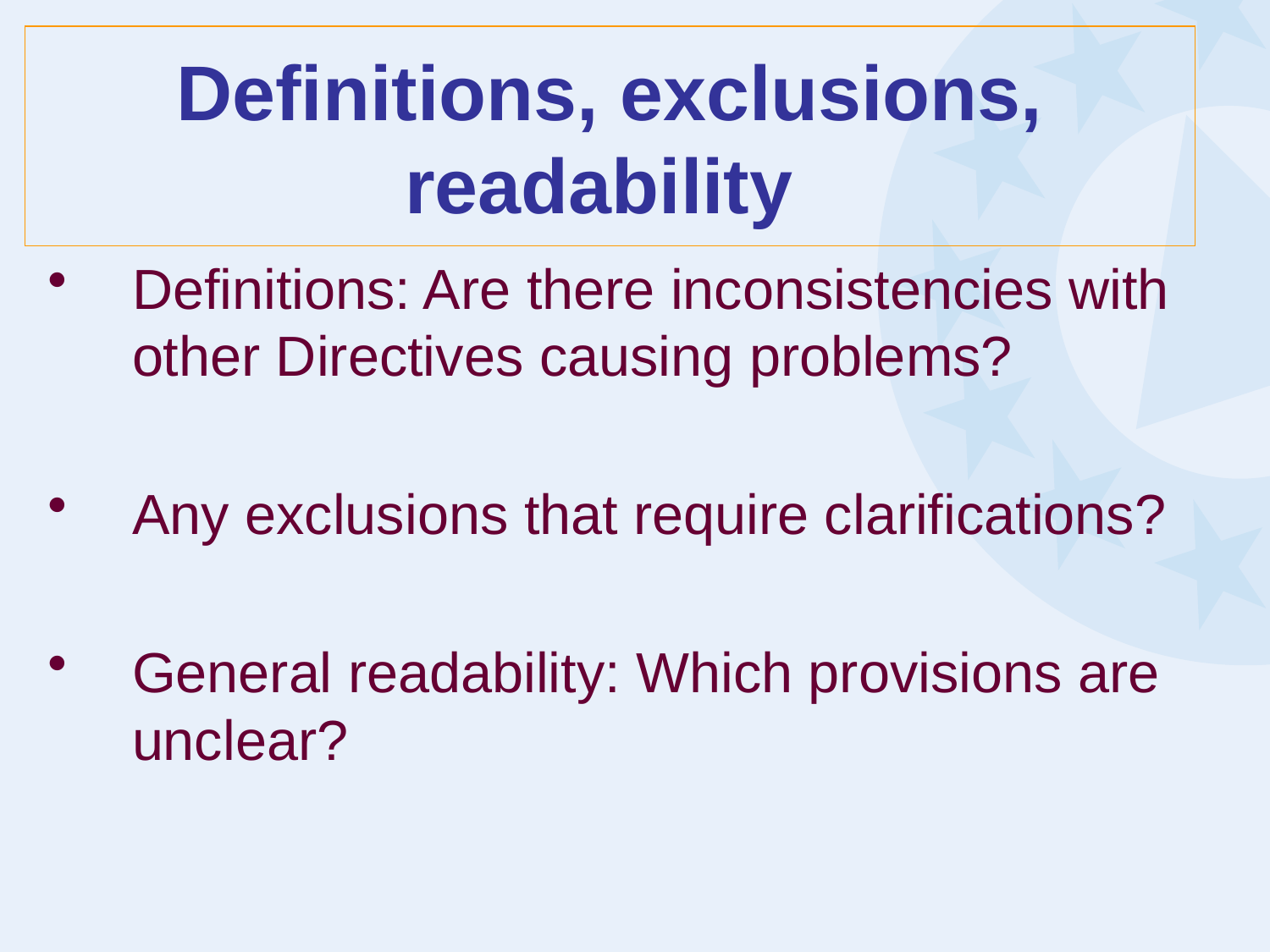

# Definitions, exclusions, readability
Definitions: Are there inconsistencies with other Directives causing problems?

Any exclusions that require clarifications?

General readability: Which provisions are unclear?